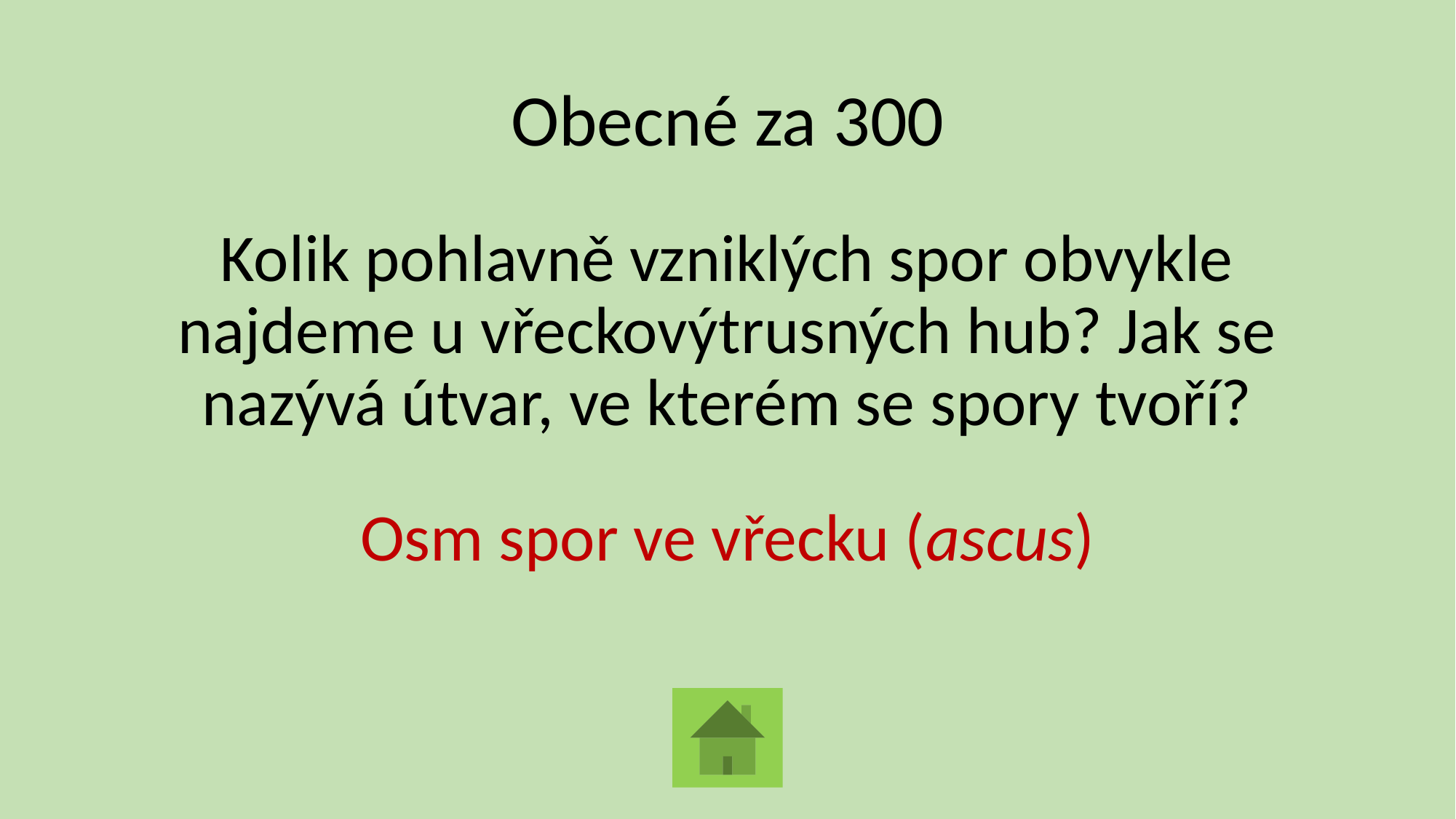

# Obecné za 300
Kolik pohlavně vzniklých spor obvykle najdeme u vřeckovýtrusných hub? Jak se nazývá útvar, ve kterém se spory tvoří?
Osm spor ve vřecku (ascus)